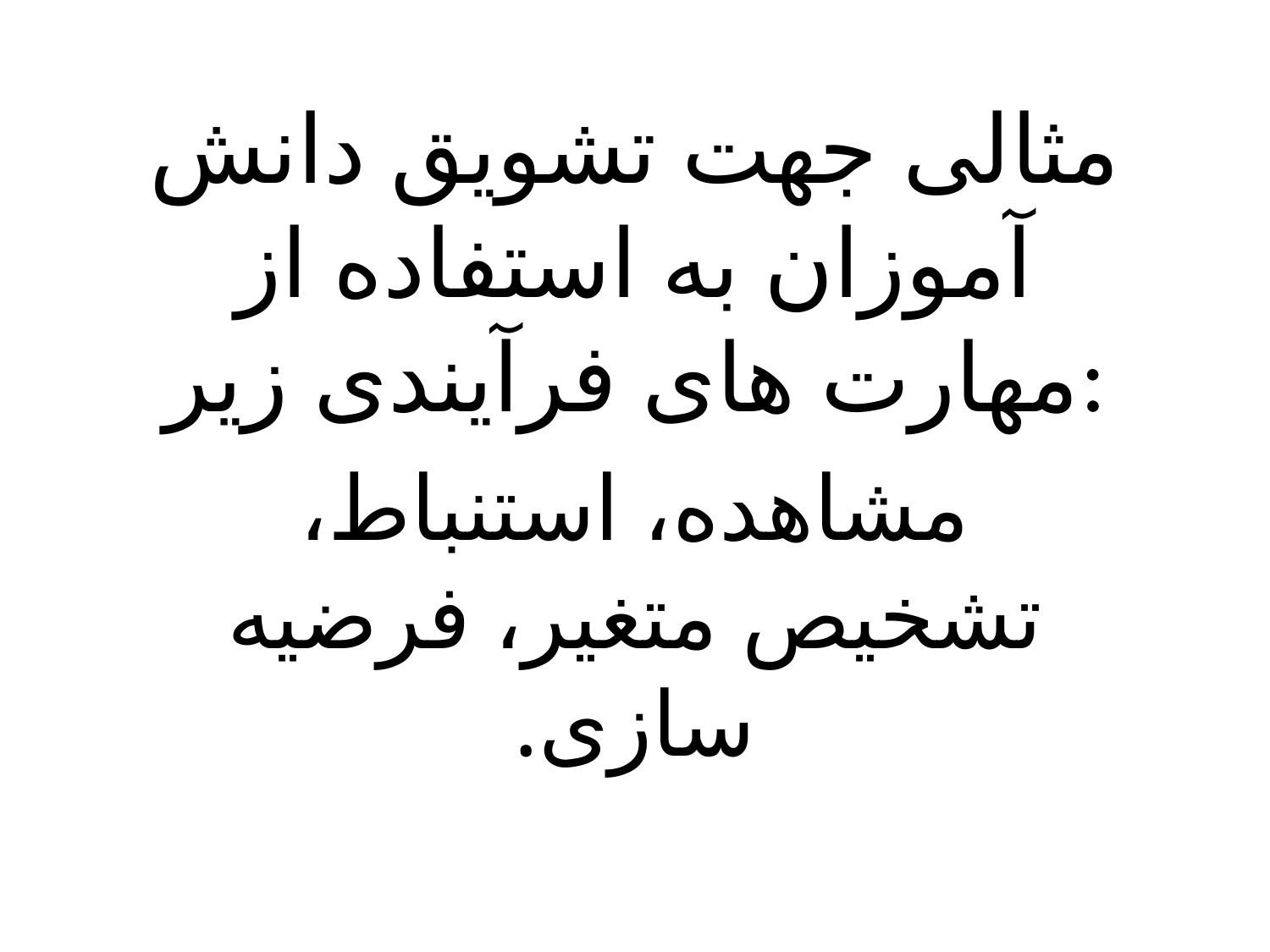

# مثالی جهت تشویق دانش آموزان به استفاده از مهارت های فرآیندی زیر:
مشاهده، استنباط، تشخیص متغیر، فرضیه سازی.